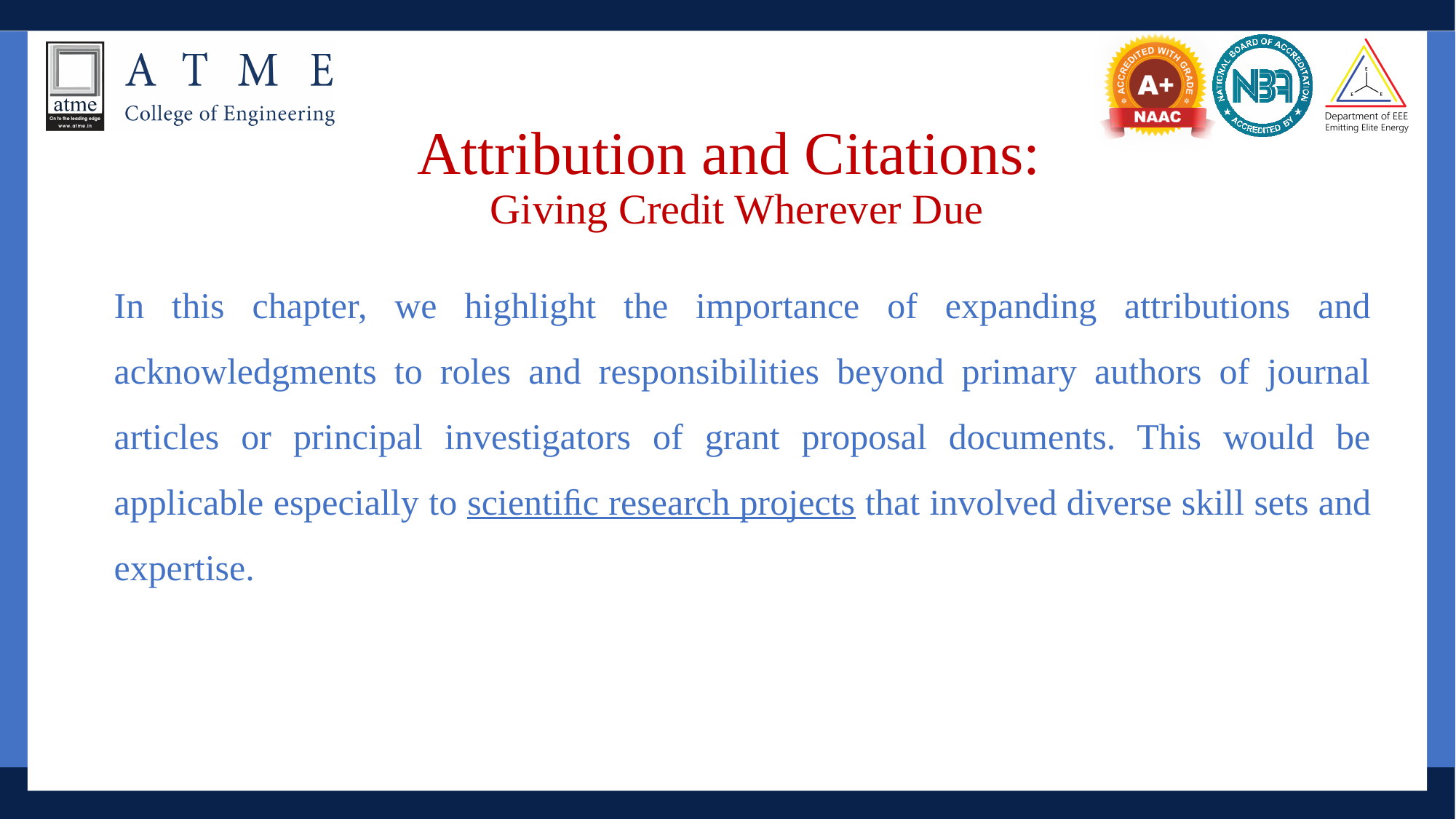

# Attribution and Citations: Giving Credit Wherever Due
In this chapter, we highlight the importance of expanding attributions and acknowledgments to roles and responsibilities beyond primary authors of journal articles or principal investigators of grant proposal documents. This would be applicable especially to scientiﬁc research projects that involved diverse skill sets and expertise.